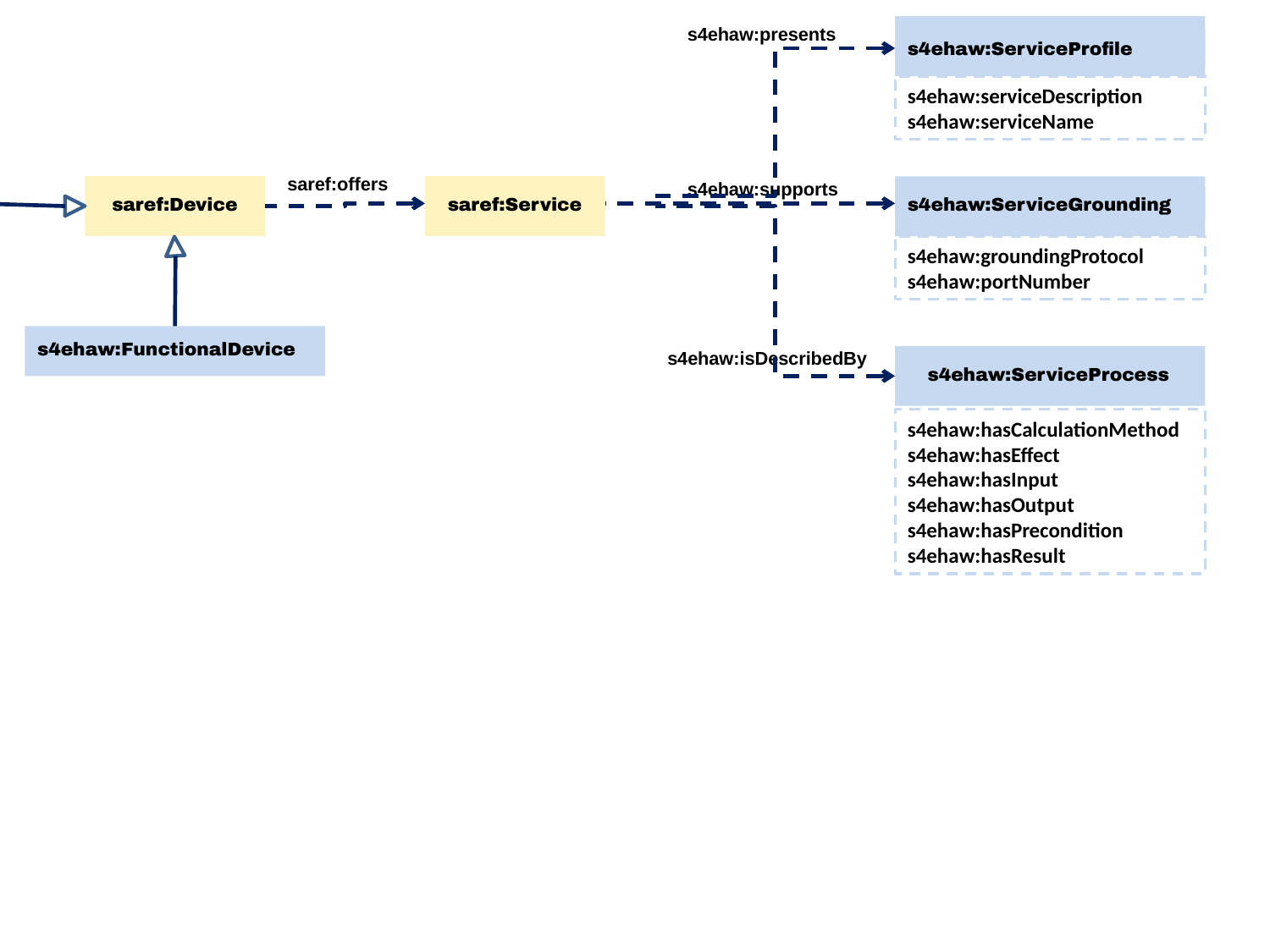

s4ehaw:presents

s4ehaw:ServiceProfile
s4ehaw:serviceDescription
s4ehaw:serviceName
saref:offers
s4ehaw:supports

s4ehaw:HealthDevice

saref:Service

s4ehaw:ServiceGrounding
s4ehaw:groundingProtocol
s4ehaw:portNumber
saref:Device
s4ehaw:CommunicationProtocol

s4ehaw:FunctionalDevice
s4ehaw:isDescribedBy

s4ehaw:ServiceProcess
s4ehaw:hasCalculationMethod
s4ehaw:hasEffect
s4ehaw:hasInput
s4ehaw:hasOutput
s4ehaw:hasPrecondition
s4ehaw:hasResult